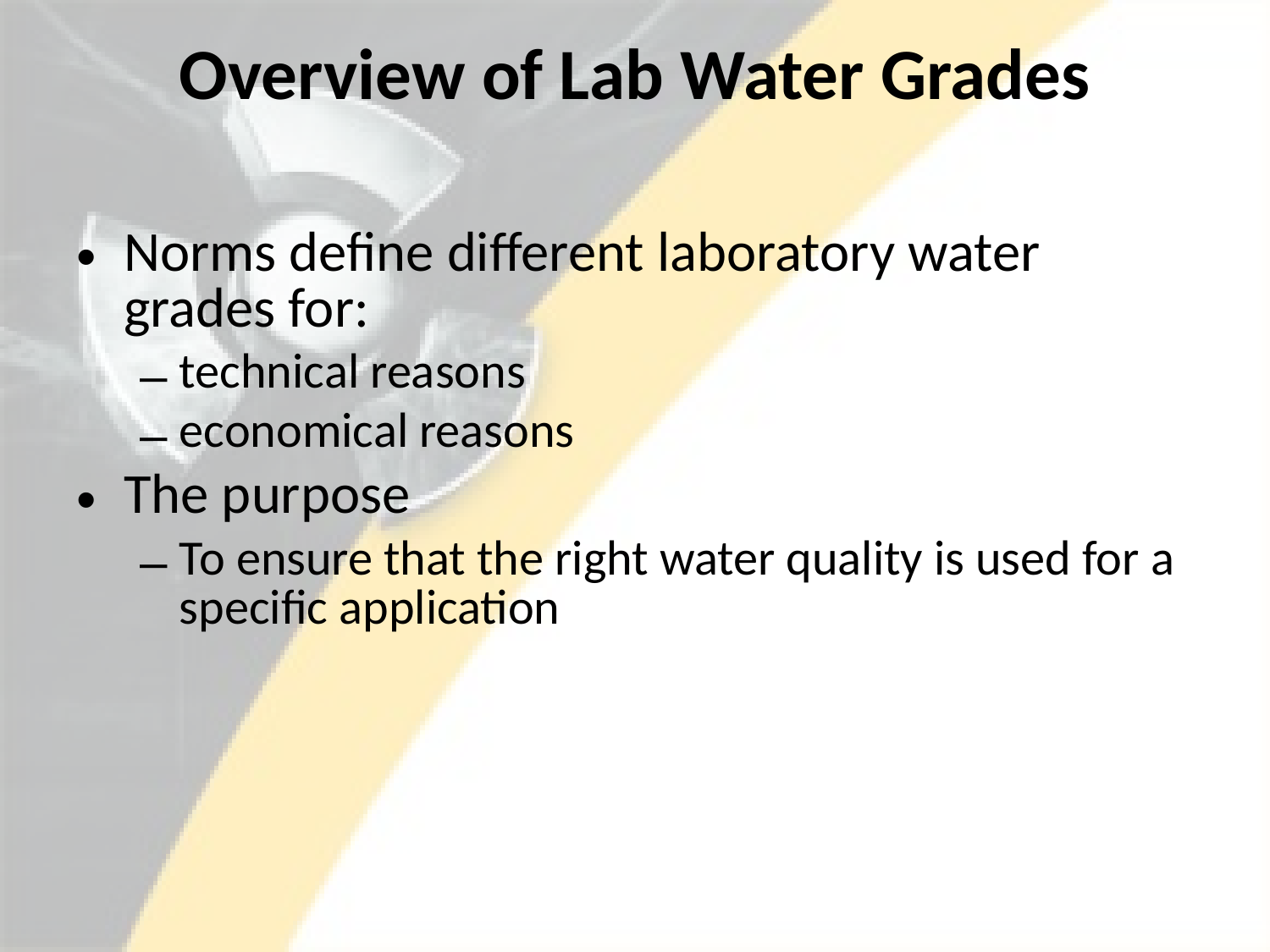

# Overview of Lab Water Grades
Norms define different laboratory water grades for:
technical reasons
economical reasons
The purpose
To ensure that the right water quality is used for a specific application